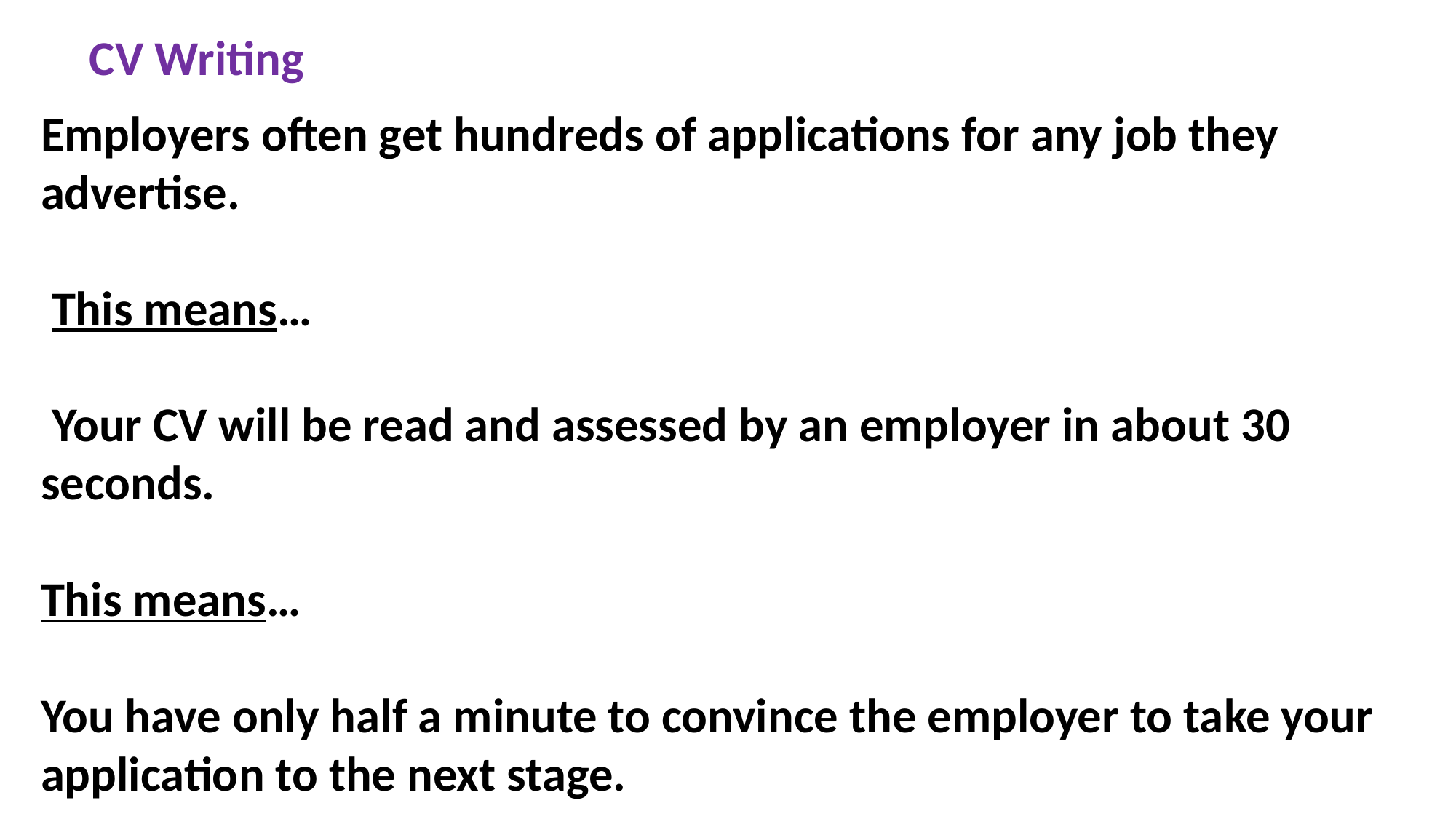

CV Writing
Employers often get hundreds of applications for any job they advertise.

 This means…

 Your CV will be read and assessed by an employer in about 30 seconds.

This means…

You have only half a minute to convince the employer to take your application to the next stage.